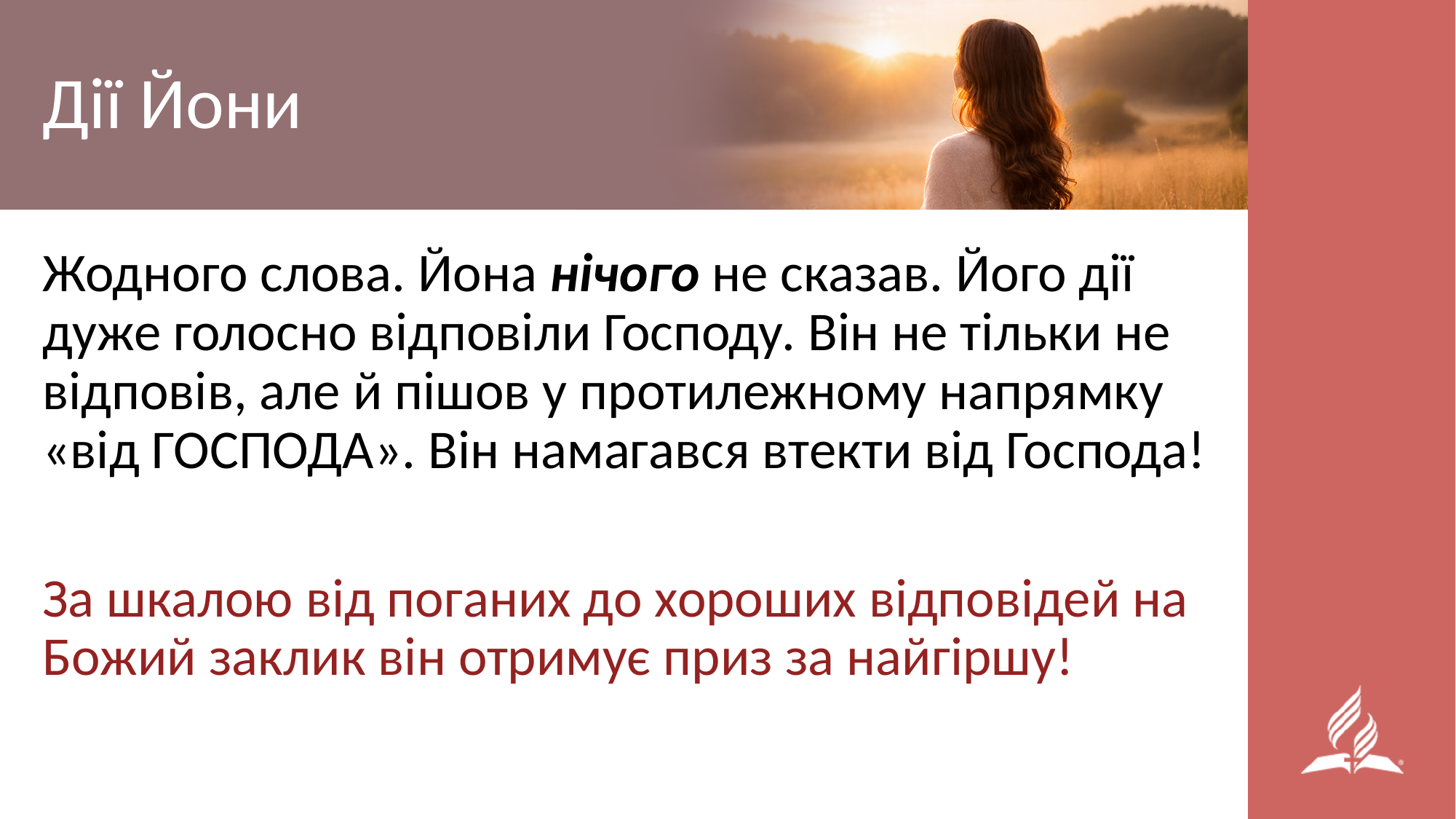

# Дії Йони
Жодного слова. Йона нічого не сказав. Його дії дуже голосно відповіли Господу. Він не тільки не відповів, але й пішов у протилежному напрямку «від ГОСПОДА». Він намагався втекти від Господа!

За шкалою від поганих до хороших відповідей на Божий заклик він отримує приз за найгіршу!